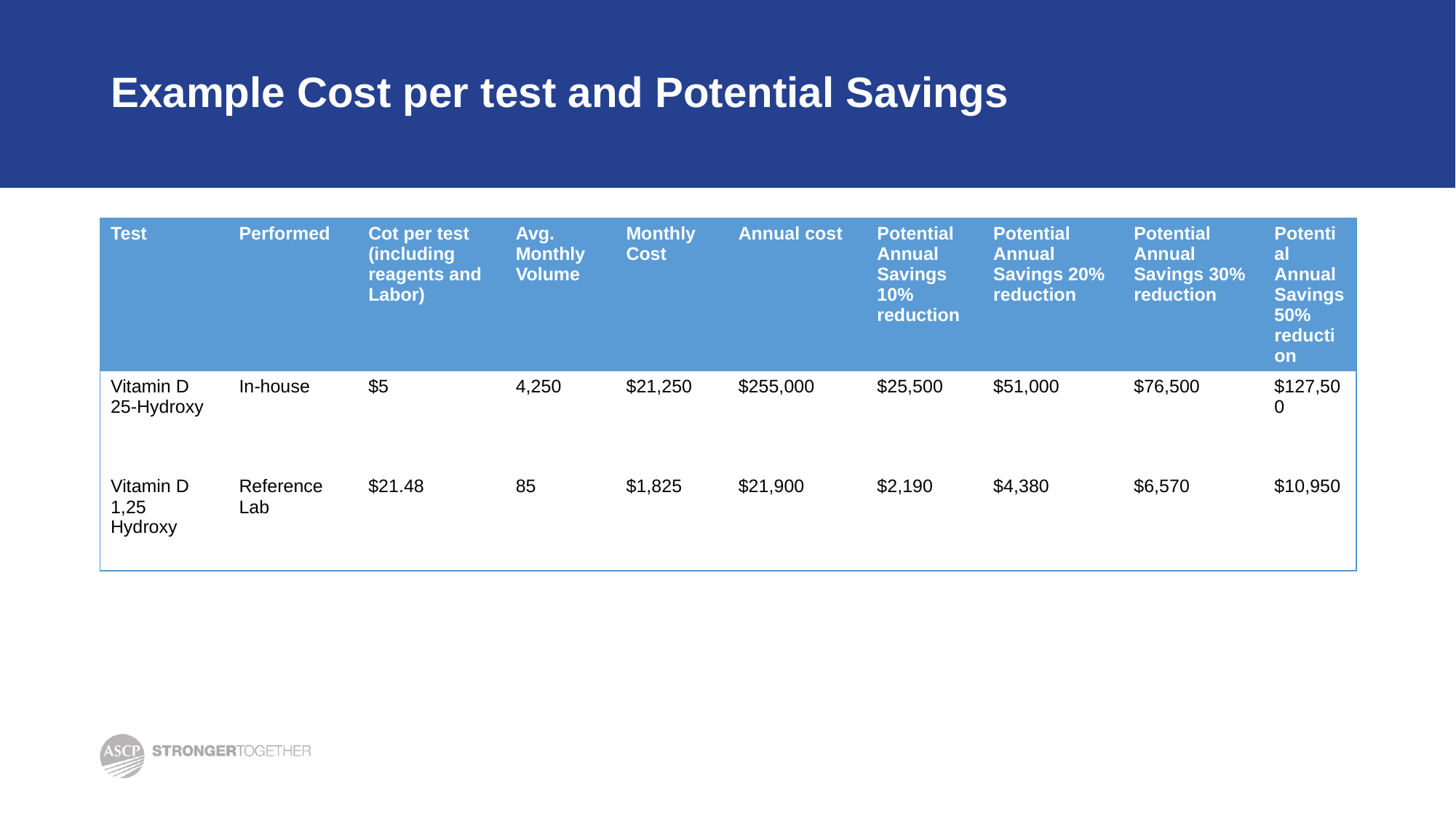

# Example Cost per test and Potential Savings

| Test | Performed | Cot per test (including reagents and Labor) | Avg. Monthly Volume | Monthly Cost | Annual cost | Potential Annual Savings 10% reduction | Potential Annual Savings 20% reduction | Potential Annual Savings 30% reduction | Potential Annual Savings 50% reduction |
| --- | --- | --- | --- | --- | --- | --- | --- | --- | --- |
| Vitamin D 25-Hydroxy | In-house | $5 | 4,250 | $21,250 | $255,000 | $25,500 | $51,000 | $76,500 | $127,500 |
| Vitamin D 1,25 Hydroxy | Reference Lab | $21.48 | 85 | $1,825 | $21,900 | $2,190 | $4,380 | $6,570 | $10,950 |